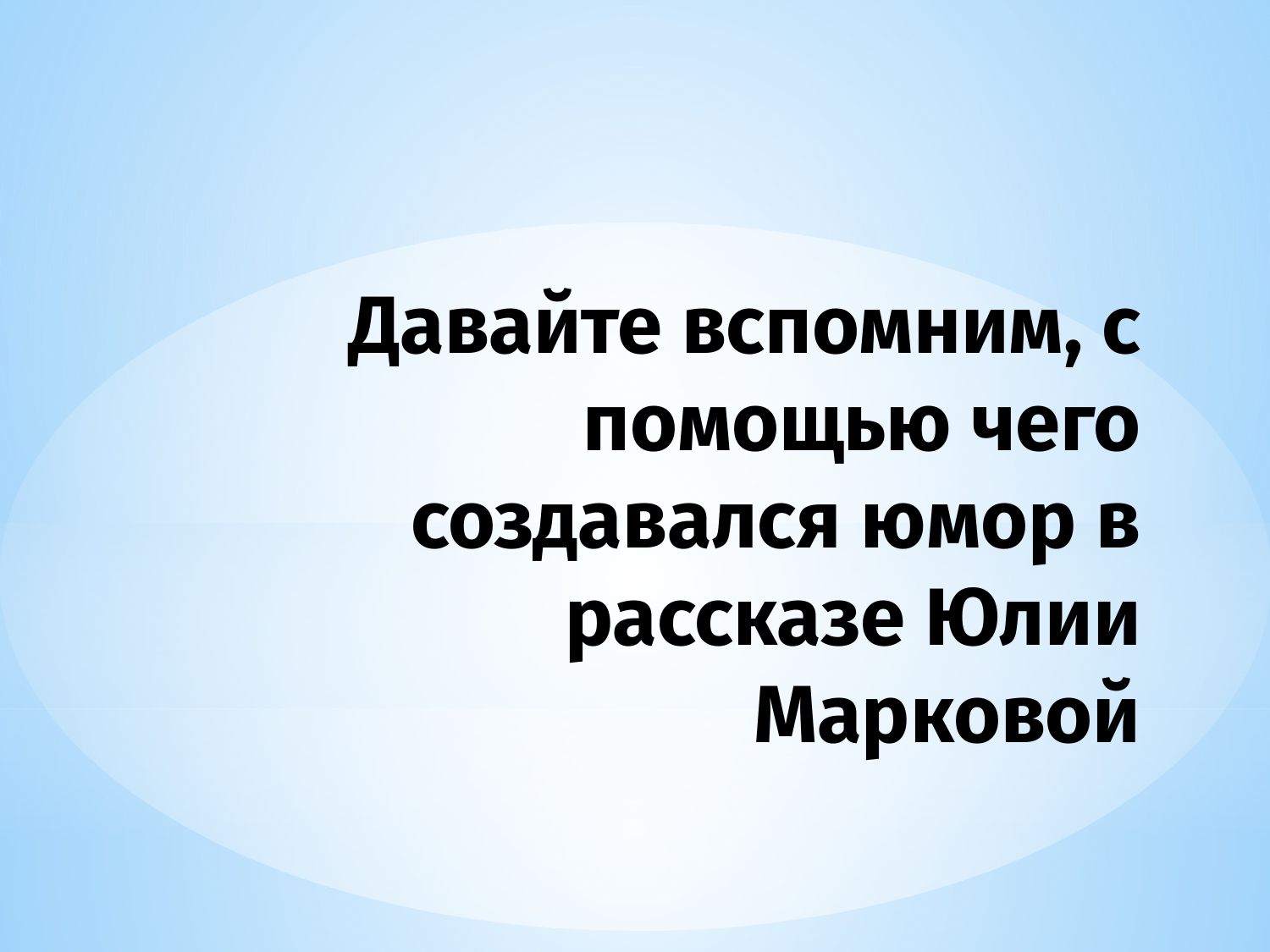

# Давайте вспомним, с помощью чего создавался юмор в рассказе Юлии Марковой